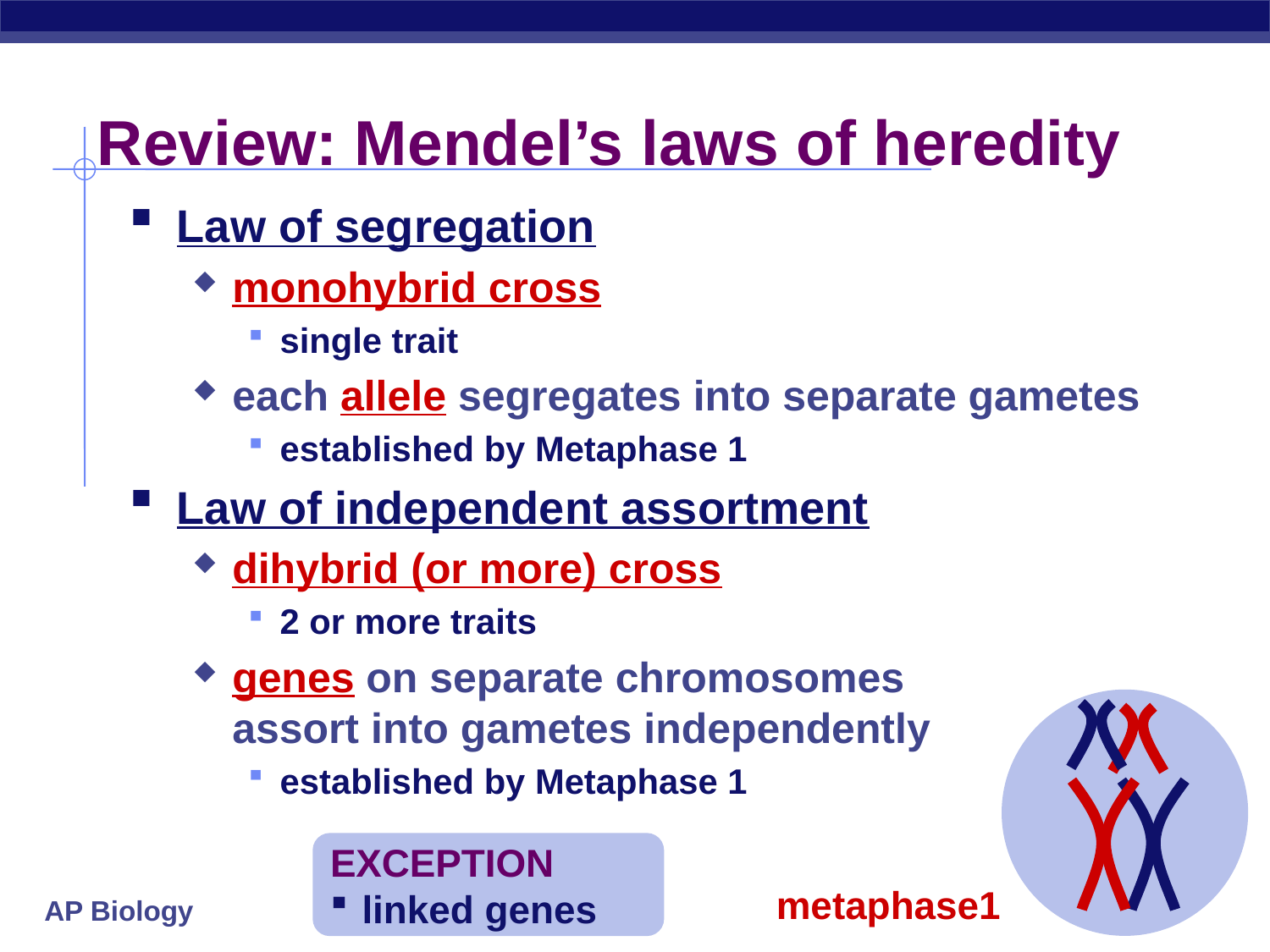

# Review: Mendel’s laws of heredity
Law of segregation
monohybrid cross
single trait
each allele segregates into separate gametes
established by Metaphase 1
Law of independent assortment
dihybrid (or more) cross
2 or more traits
genes on separate chromosomes
assort into gametes independently
established by Metaphase 1

EXCEPTION
linked genes
metaphase1